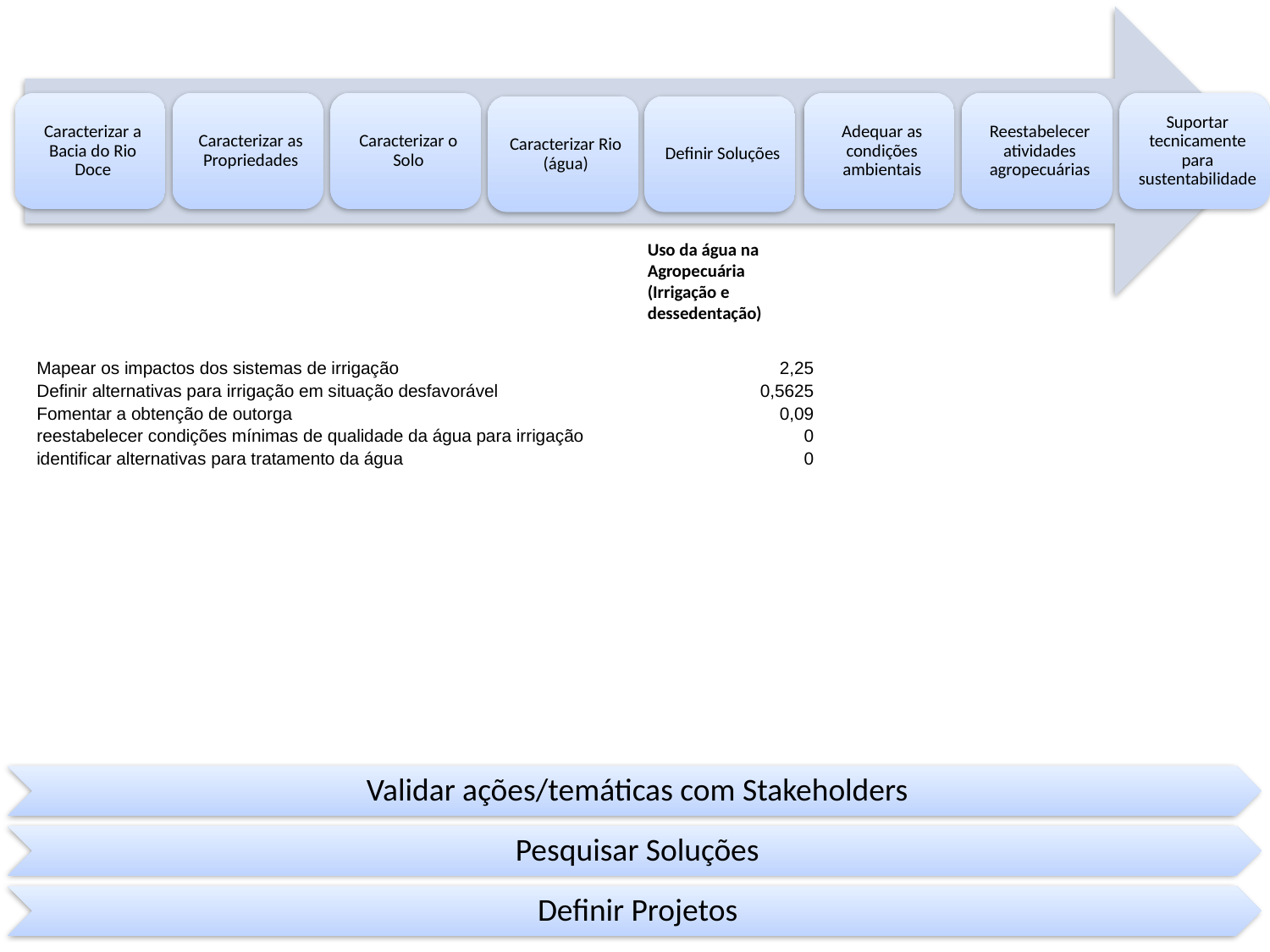

Caracterizar a Bacia do Rio Doce
Caracterizar as Propriedades
Caracterizar o Solo
Definir Soluções
Caracterizar Rio (água)
Adequar as condições ambientais
Reestabelecer atividades agropecuárias
Suportar tecnicamente para sustentabilidade
Uso da água na Agropecuária (Irrigação e dessedentação)
| Mapear os impactos dos sistemas de irrigação | 2,25 |
| --- | --- |
| Definir alternativas para irrigação em situação desfavorável | 0,5625 |
| Fomentar a obtenção de outorga | 0,09 |
| reestabelecer condições mínimas de qualidade da água para irrigação | 0 |
| identificar alternativas para tratamento da água | 0 |
Validar ações/temáticas com Stakeholders
Pesquisar Soluções
Definir Projetos